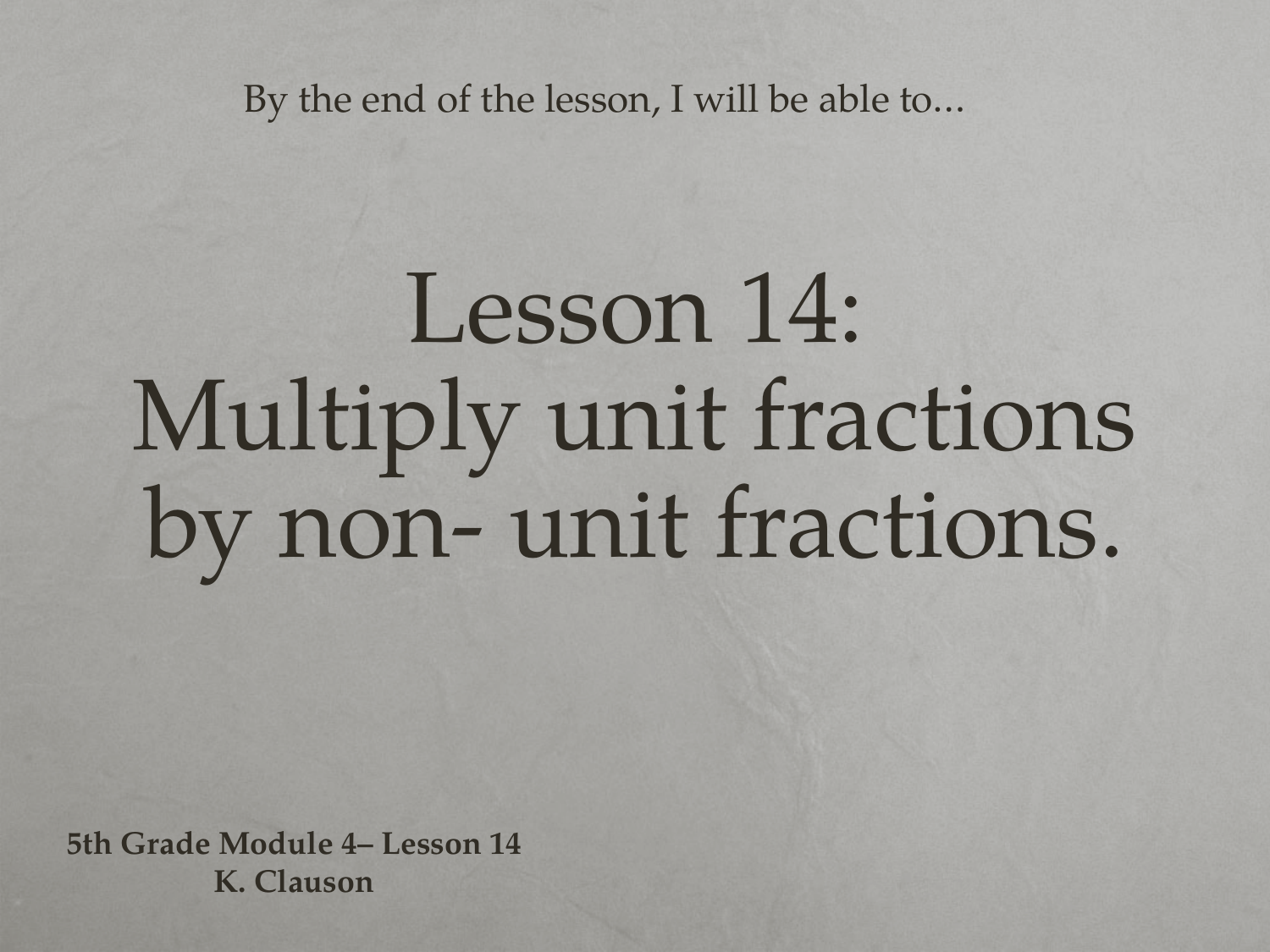

By the end of the lesson, I will be able to…
# Lesson 14: Multiply unit fractions by non- unit fractions.
5th Grade Module 4– Lesson 14
K. Clauson